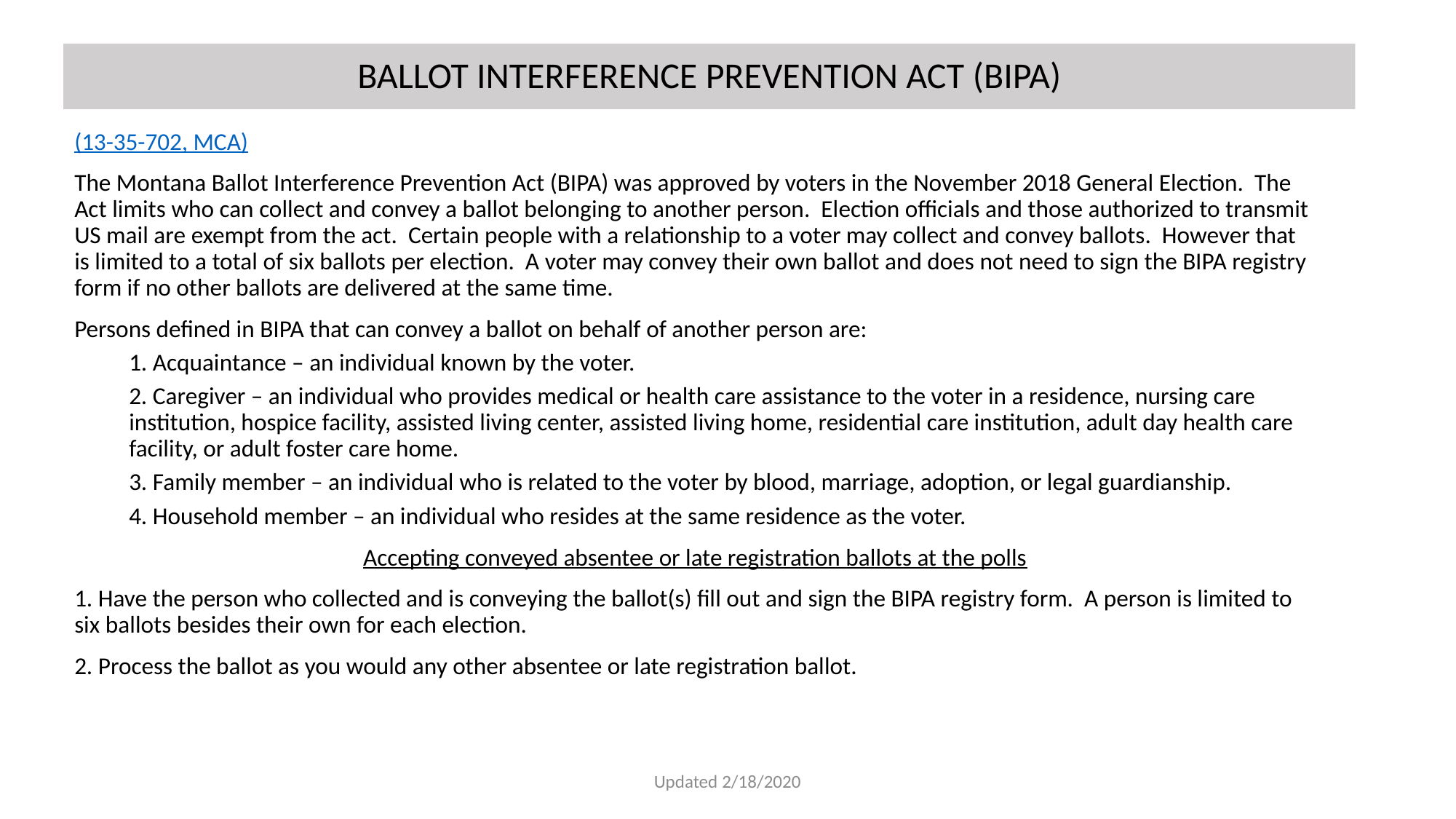

# Ballot Interference Prevention Act (BIPA)
(13-35-702, MCA)
The Montana Ballot Interference Prevention Act (BIPA) was approved by voters in the November 2018 General Election.  The Act limits who can collect and convey a ballot belonging to another person.  Election officials and those authorized to transmit US mail are exempt from the act.  Certain people with a relationship to a voter may collect and convey ballots.  However that is limited to a total of six ballots per election.  A voter may convey their own ballot and does not need to sign the BIPA registry form if no other ballots are delivered at the same time.
Persons defined in BIPA that can convey a ballot on behalf of another person are:
1. Acquaintance – an individual known by the voter.
2. Caregiver – an individual who provides medical or health care assistance to the voter in a residence, nursing care institution, hospice facility, assisted living center, assisted living home, residential care institution, adult day health care facility, or adult foster care home.
3. Family member – an individual who is related to the voter by blood, marriage, adoption, or legal guardianship.
4. Household member – an individual who resides at the same residence as the voter.
Accepting conveyed absentee or late registration ballots at the polls
1. Have the person who collected and is conveying the ballot(s) fill out and sign the BIPA registry form.  A person is limited to six ballots besides their own for each election.
2. Process the ballot as you would any other absentee or late registration ballot.

Updated 2/18/2020